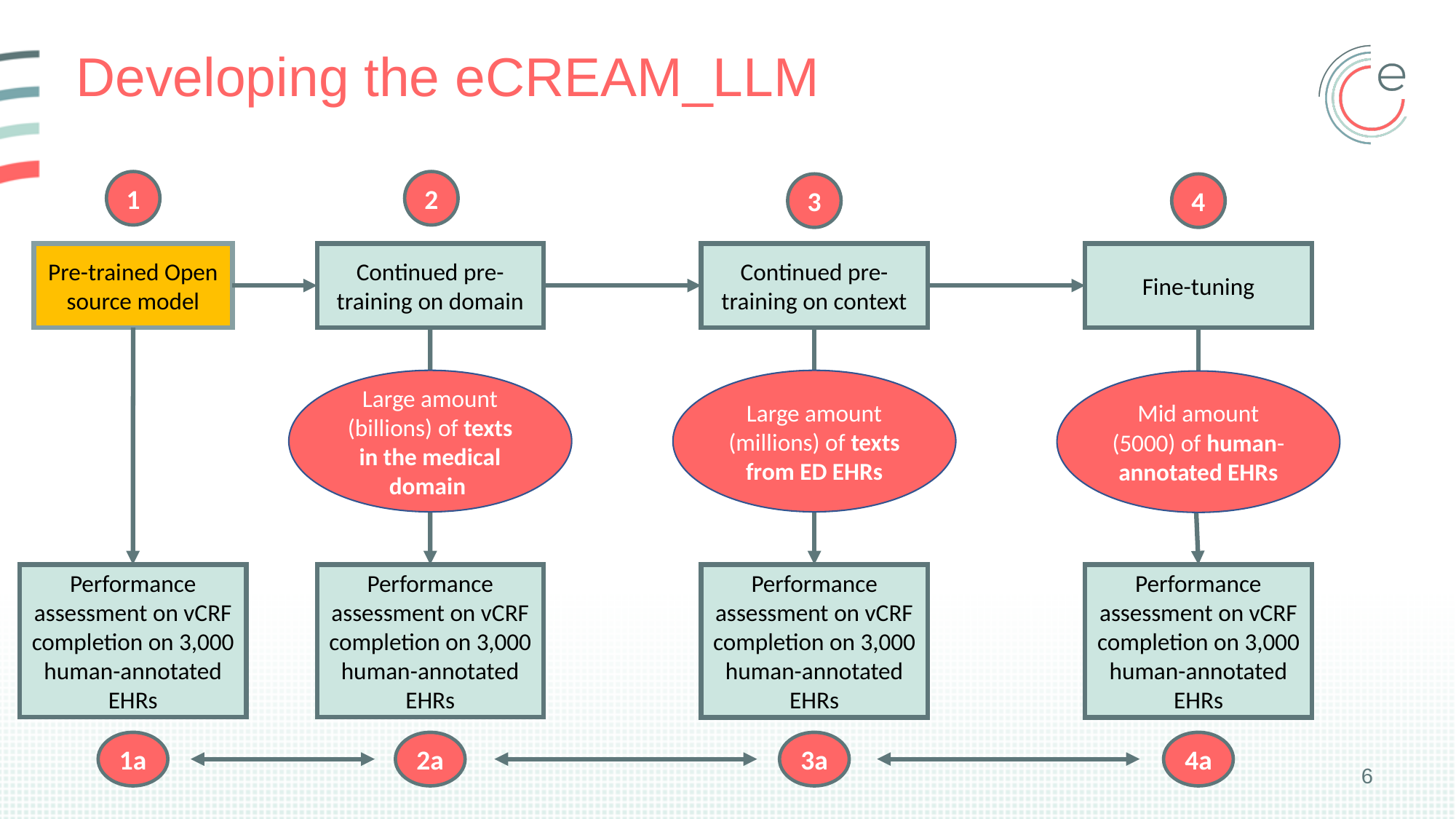

# Developing the eCREAM_LLM
1
2
3
4
Pre-trained Open source model
Continued pre-training on domain
Continued pre-training on context
Fine-tuning
Large amount (billions) of texts in the medical domain
Large amount (millions) of texts from ED EHRs
Mid amount (5000) of human-annotated EHRs
Performance assessment on vCRF completion on 3,000 human-annotated EHRs
Performance assessment on vCRF completion on 3,000 human-annotated EHRs
Performance assessment on vCRF completion on 3,000 human-annotated EHRs
Performance assessment on vCRF completion on 3,000 human-annotated EHRs
1a
2a
3a
4a